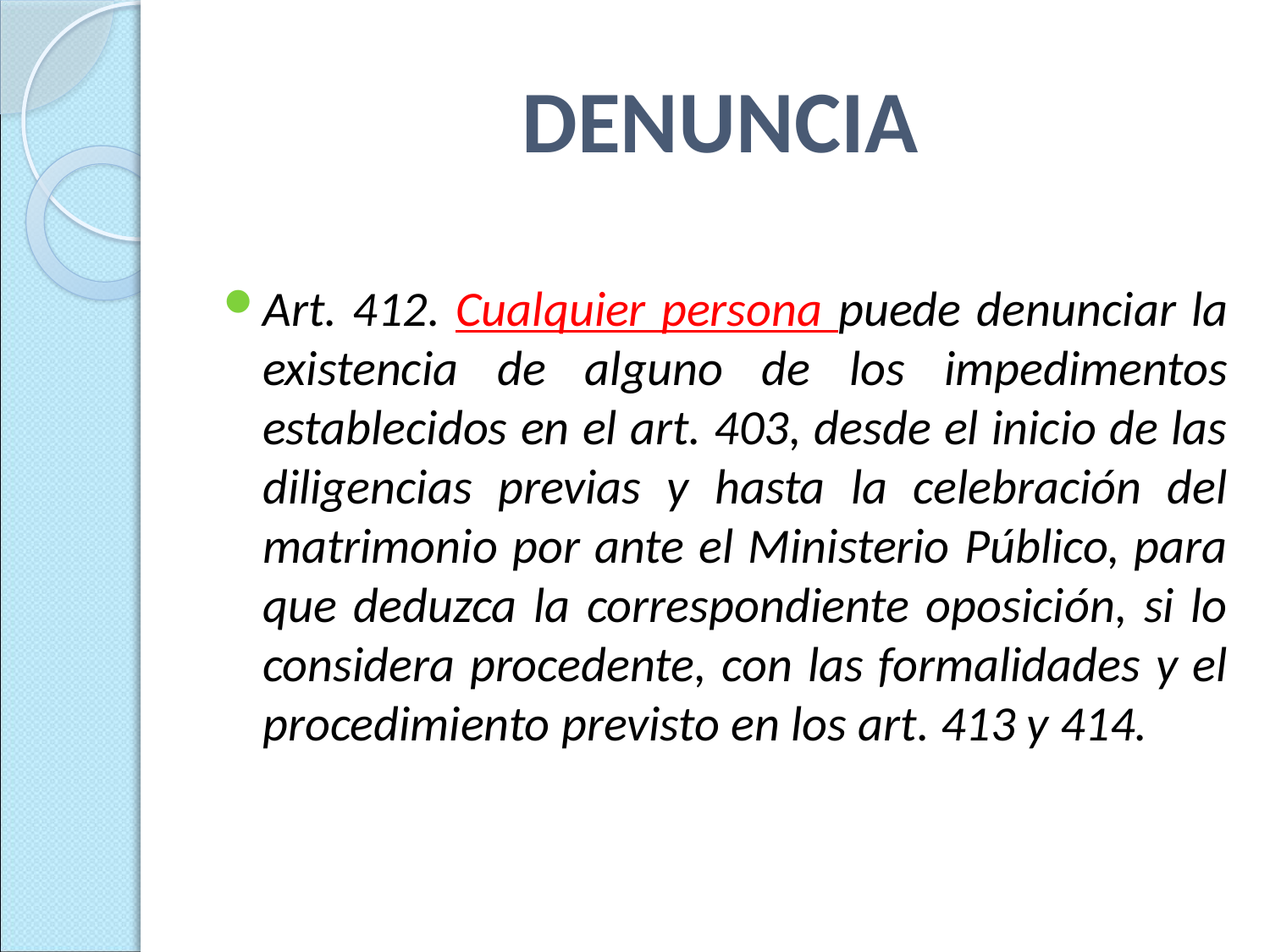

# DENUNCIA

Art. 412. Cualquier persona puede denunciar la existencia de alguno de los impedimentos establecidos en el art. 403, desde el inicio de las diligencias previas y hasta la celebración del matrimonio por ante el Ministerio Público, para que deduzca la correspondiente oposición, si lo considera procedente, con las formalidades y el procedimiento previsto en los art. 413 y 414.